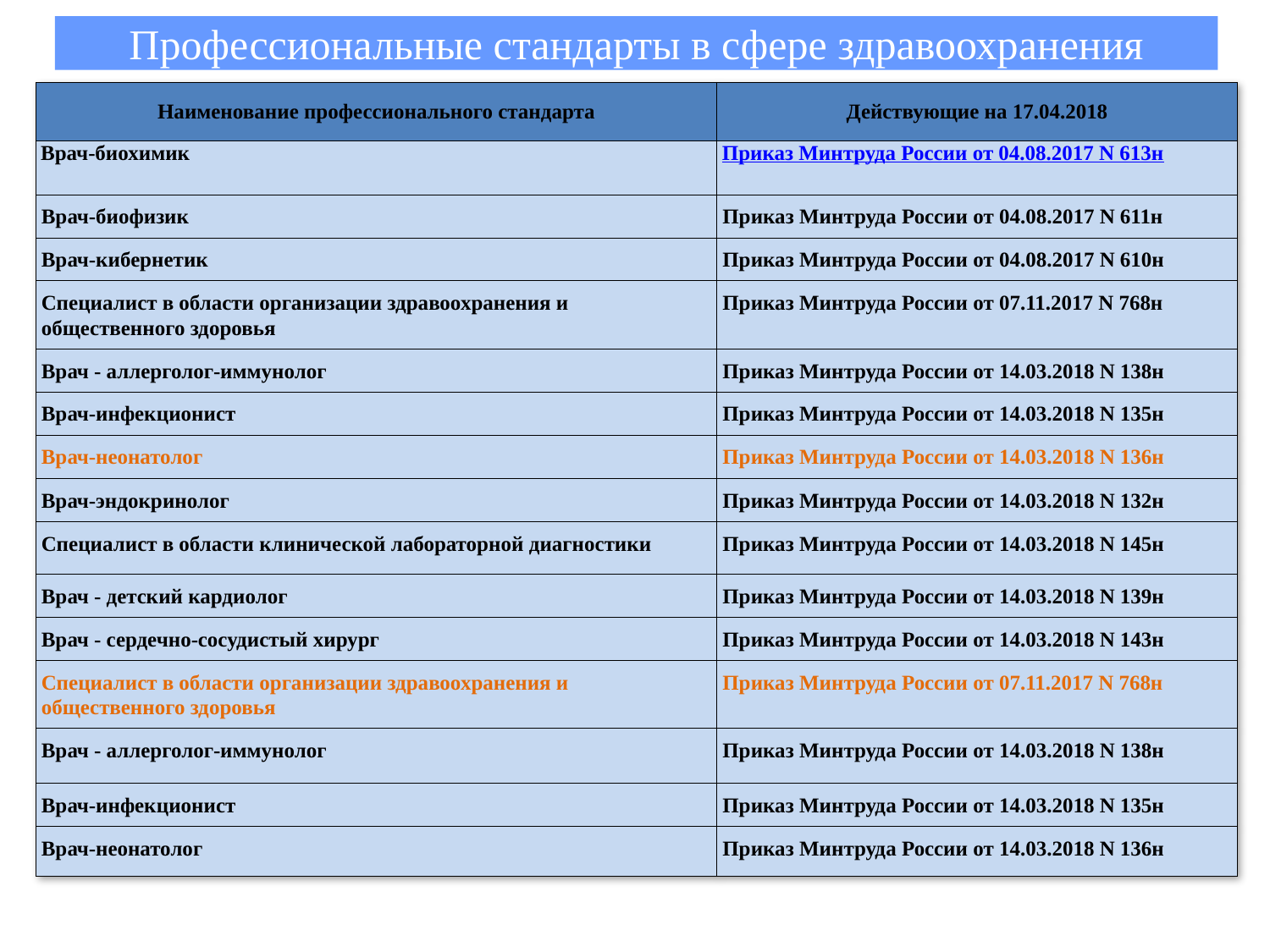

Профессиональные стандарты в сфере здравоохранения
| Наименование профессионального стандарта | Действующие на 17.04.2018 |
| --- | --- |
| Врач-биохимик | Приказ Минтруда России от 04.08.2017 N 613н |
| Врач-биофизик | Приказ Минтруда России от 04.08.2017 N 611н |
| Врач-кибернетик | Приказ Минтруда России от 04.08.2017 N 610н |
| Специалист в области организации здравоохранения и общественного здоровья | Приказ Минтруда России от 07.11.2017 N 768н |
| Врач - аллерголог-иммунолог | Приказ Минтруда России от 14.03.2018 N 138н |
| Врач-инфекционист | Приказ Минтруда России от 14.03.2018 N 135н |
| Врач-неонатолог | Приказ Минтруда России от 14.03.2018 N 136н |
| Врач-эндокринолог | Приказ Минтруда России от 14.03.2018 N 132н |
| Специалист в области клинической лабораторной диагностики | Приказ Минтруда России от 14.03.2018 N 145н |
| Врач - детский кардиолог | Приказ Минтруда России от 14.03.2018 N 139н |
| Врач - сердечно-сосудистый хирург | Приказ Минтруда России от 14.03.2018 N 143н |
| Специалист в области организации здравоохранения и общественного здоровья | Приказ Минтруда России от 07.11.2017 N 768н |
| Врач - аллерголог-иммунолог | Приказ Минтруда России от 14.03.2018 N 138н |
| Врач-инфекционист | Приказ Минтруда России от 14.03.2018 N 135н |
| Врач-неонатолог | Приказ Минтруда России от 14.03.2018 N 136н |